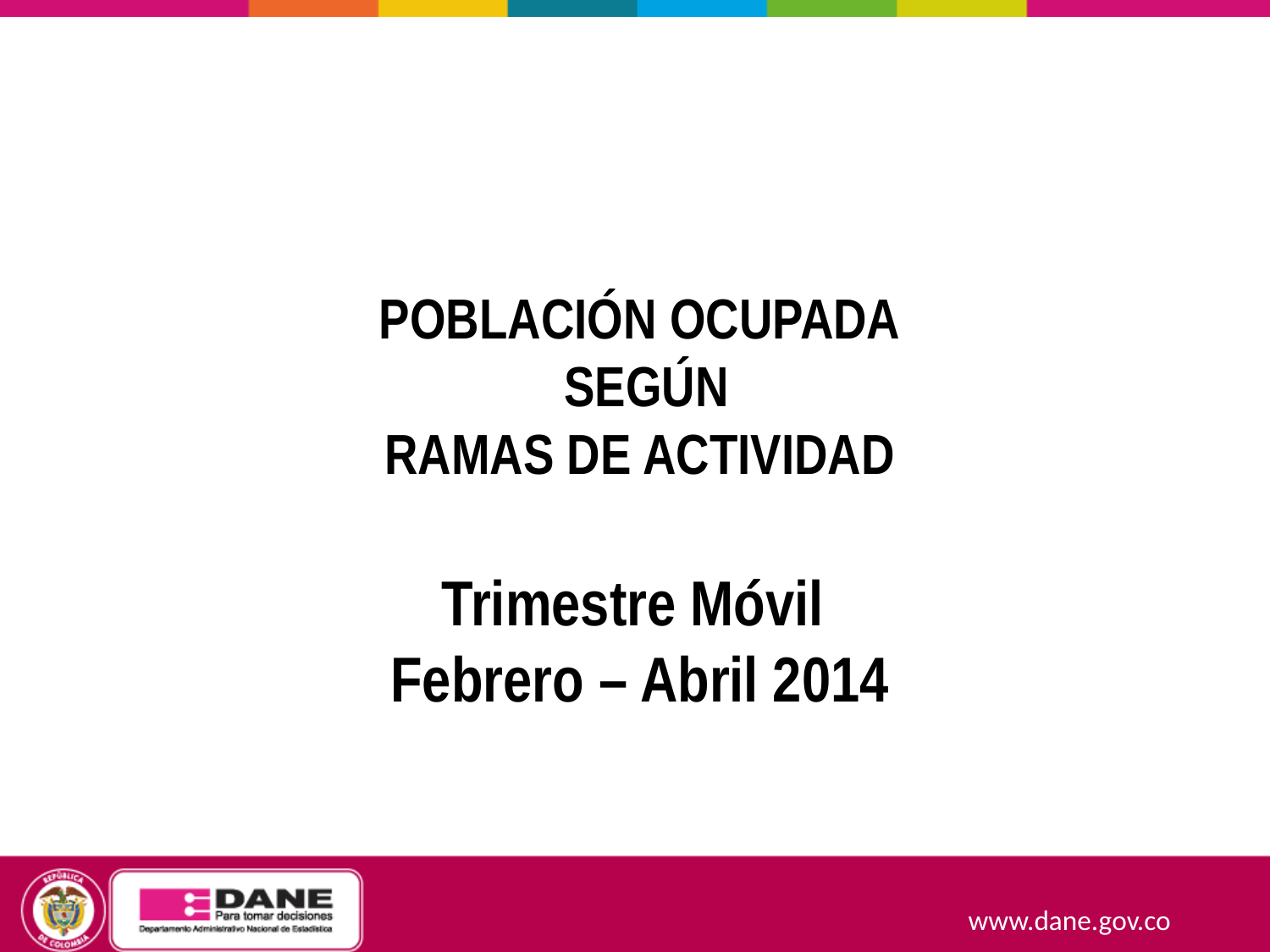

POBLACIÓN OCUPADA
 SEGÚN
RAMAS DE ACTIVIDAD

Trimestre Móvil
Febrero – Abril 2014